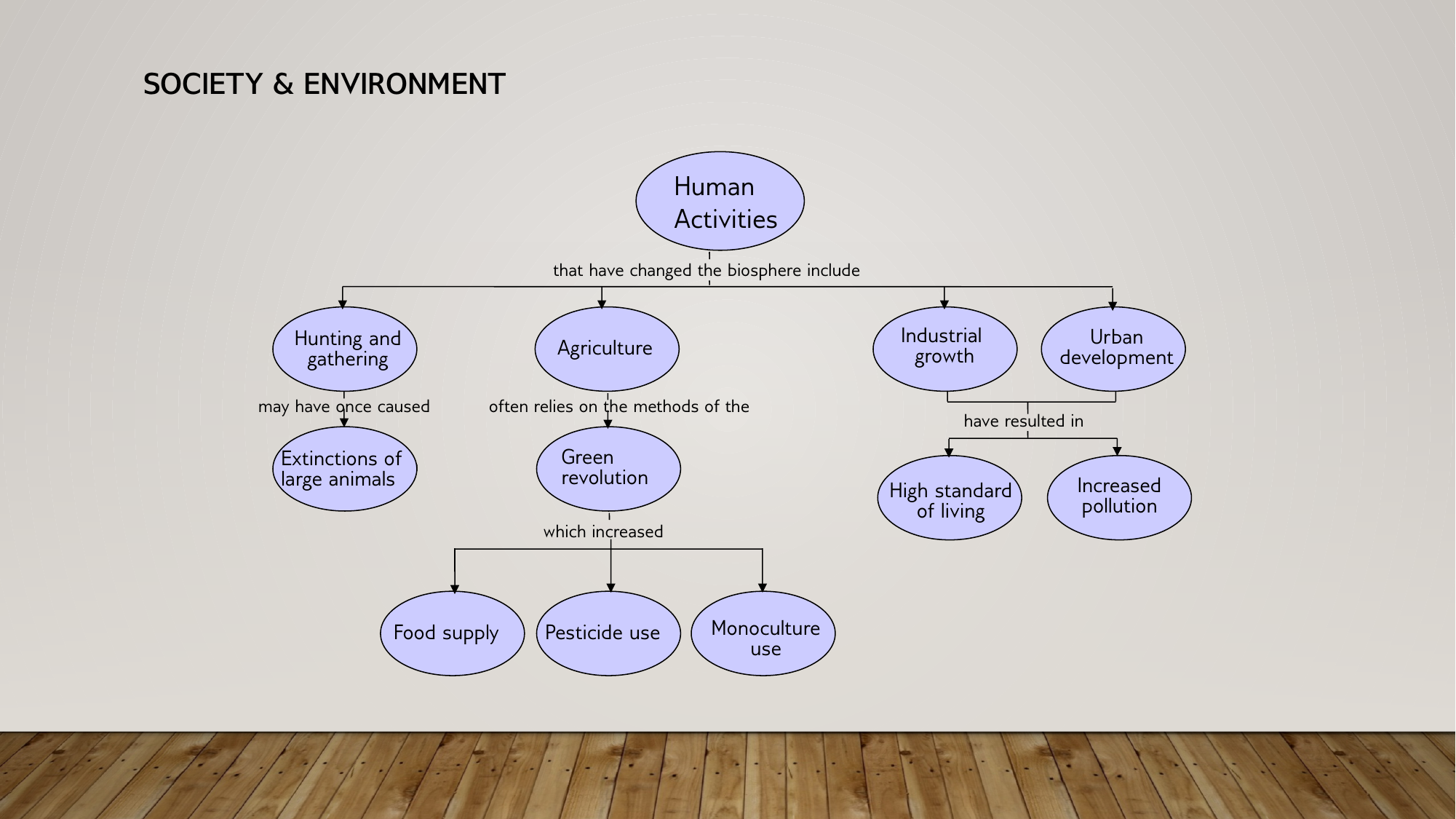

SOCIETY & ENVIRONMENT

Human
Activities

that have changed the biosphere include

Industrial
growth
Urban
development
Hunting and
gathering
Agriculture
may have once caused
often relies on the methods of the

have resulted in

Green
revolution
Extinctions of
large animals
Increased
pollution
High standard
of living

which increased

Monoculture
use
Food supply
Pesticide use